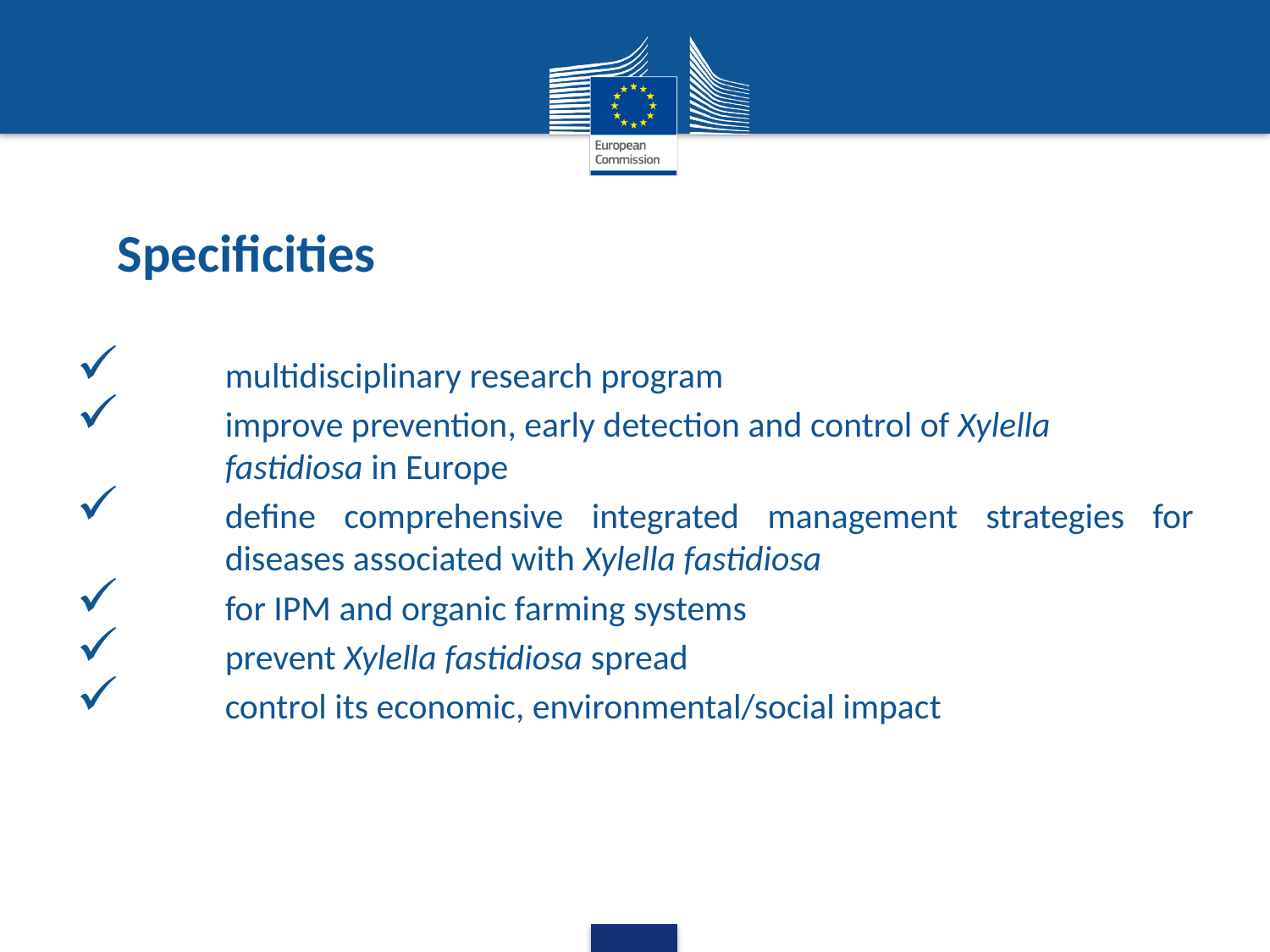

# Specificities
multidisciplinary research program
improve prevention, early detection and control of Xylella fastidiosa in Europe
define comprehensive integrated management strategies for diseases associated with Xylella fastidiosa
for IPM and organic farming systems
prevent Xylella fastidiosa spread
control its economic, environmental/social impact